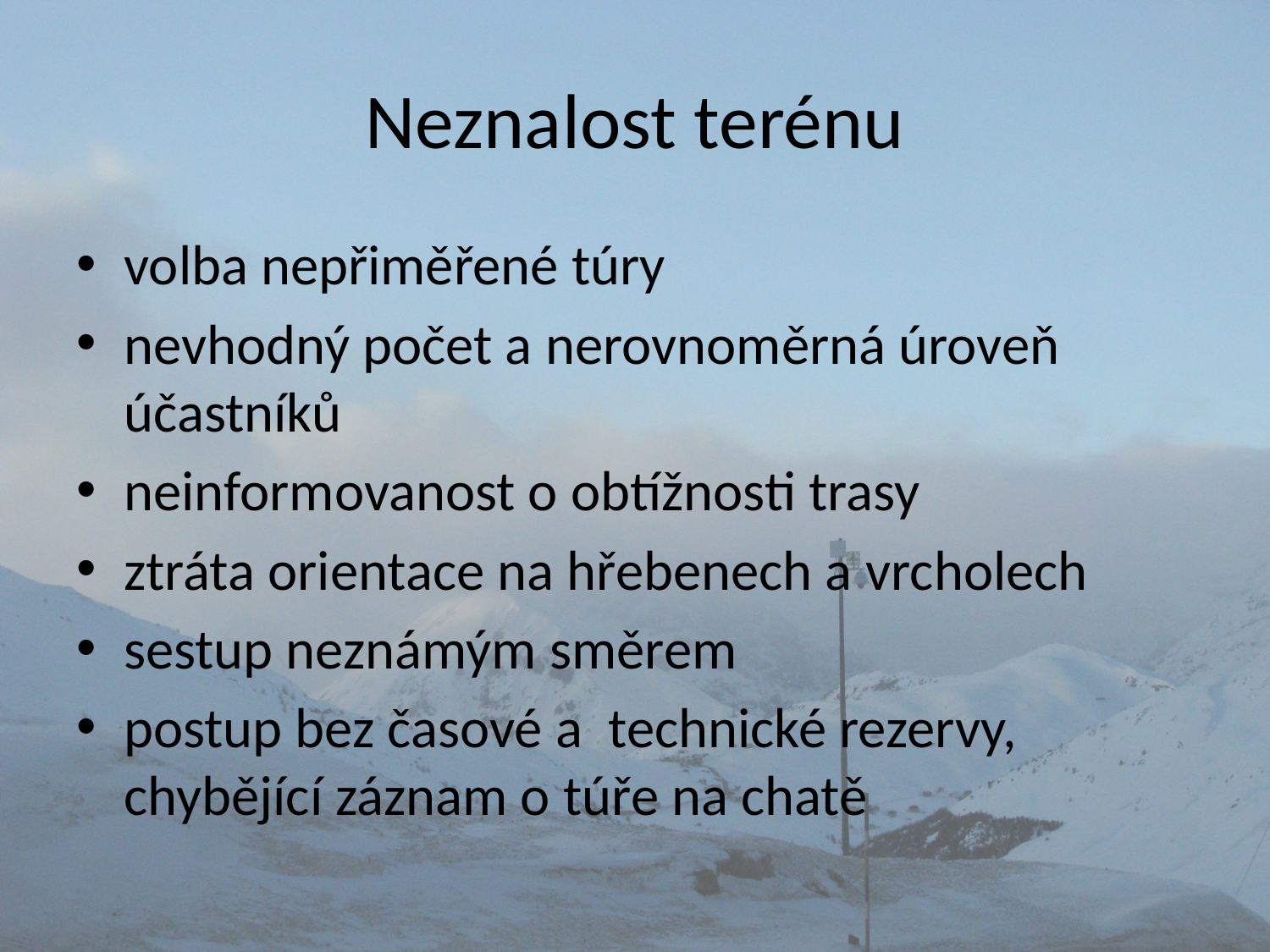

# Neznalost terénu
volba nepřiměřené túry
nevhodný počet a nerovnoměrná úroveň účastníků
neinformovanost o obtížnosti trasy
ztráta orientace na hřebenech a vrcholech
sestup neznámým směrem
postup bez časové a  technické rezervy, chybějící záznam o túře na chatě